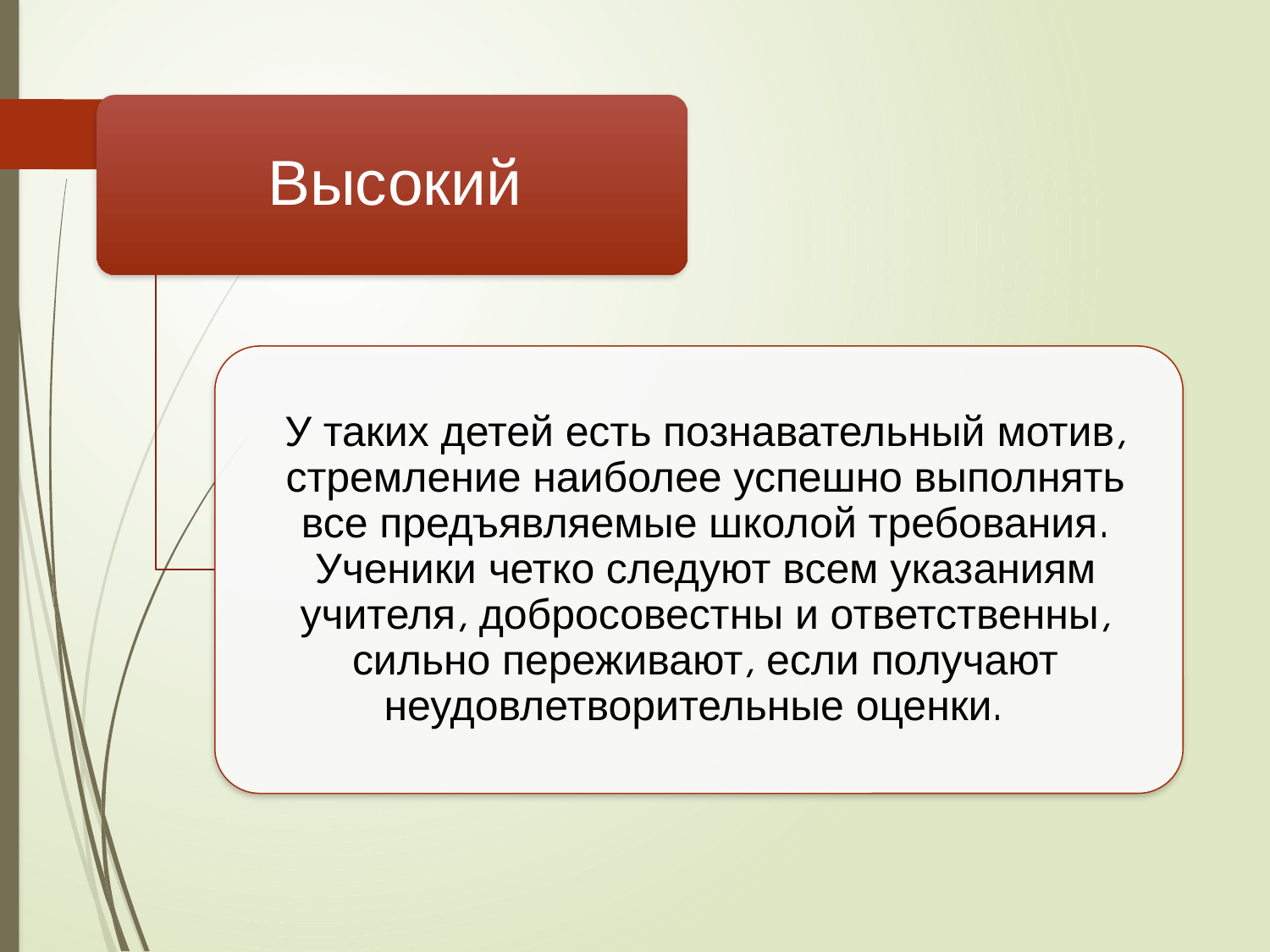

Высокий
У таких детей есть познавательный мотив, стремление наиболее успешно выполнять все предъявляемые школой требования. Ученики четко следуют всем указаниям учителя, добросовестны и ответственны, сильно переживают, если получают неудовлетворительные оценки.